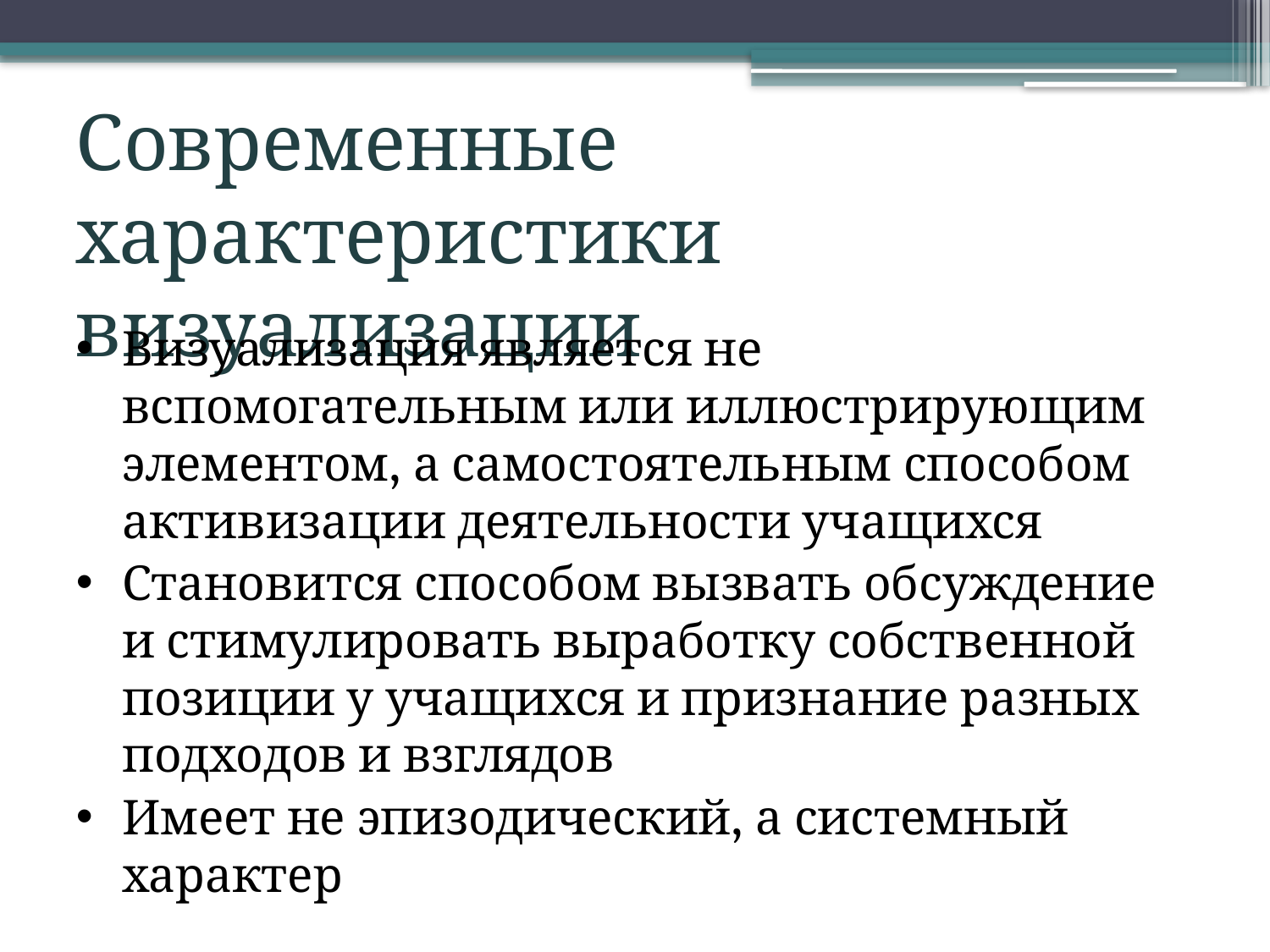

# Современные  характеристики   визуализации
Визуализация является не вспомогательным или иллюстрирующим элементом, а самостоятельным способом активизации деятельности учащихся
Становится способом вызвать обсуждение и стимулировать выработку собственной позиции у учащихся и признание разных подходов и взглядов
Имеет не эпизодический, а системный характер